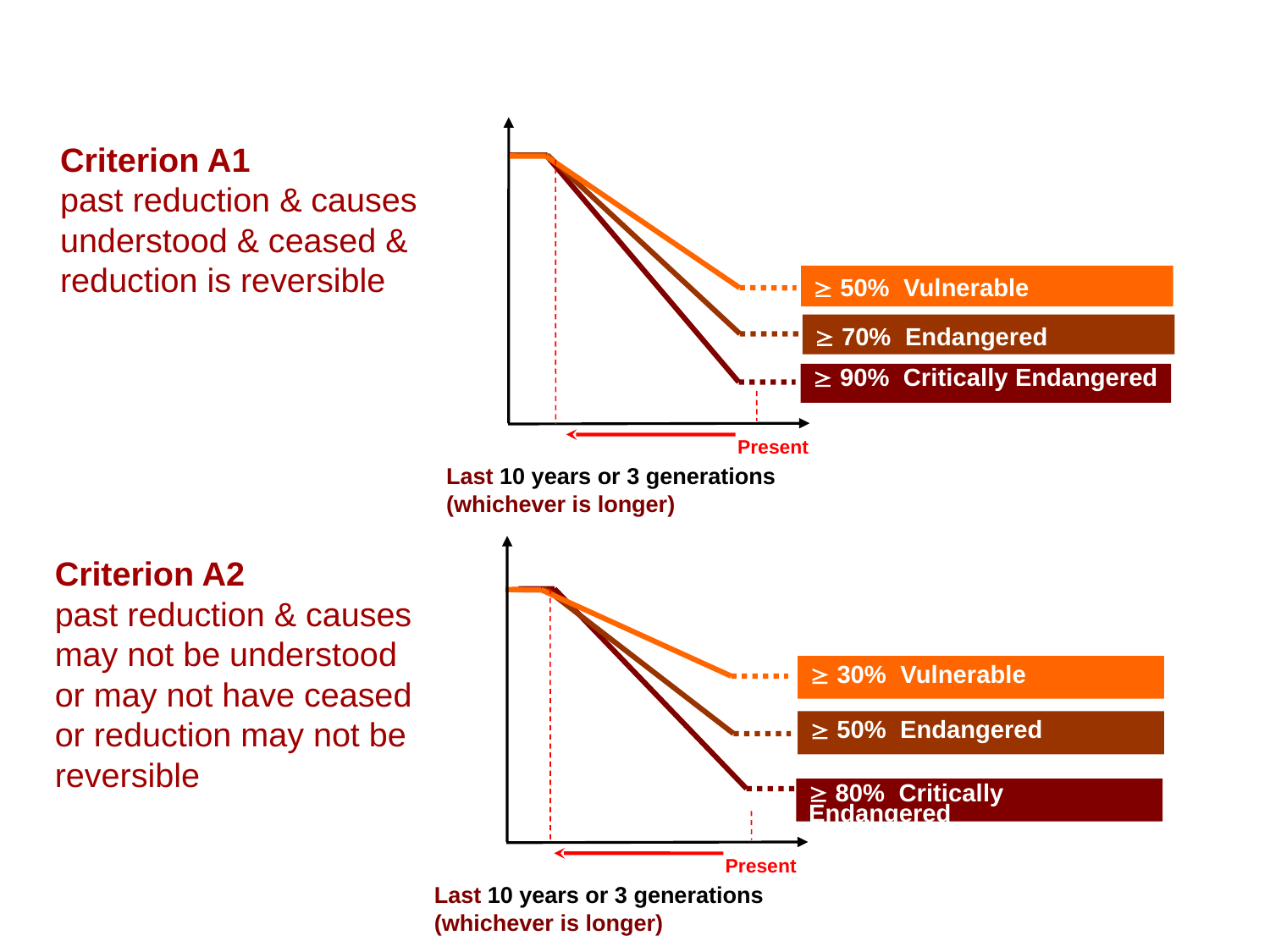

≥ 90%  Critically Endangered

≥ 70%  Endangered

≥ 50%  Vulnerable

Present
Last 10 years or 3 generations
(whichever is longer)
Criterion A1
past reduction & causes understood & ceased & reduction is reversible

≥ 30%  Vulnerable

≥ 50%  Endangered
≥ 80%  Critically Endangered

Present
Last 10 years or 3 generations
(whichever is longer)

Criterion A2
past reduction & causes may not be understood or may not have ceased or reduction may not be reversible